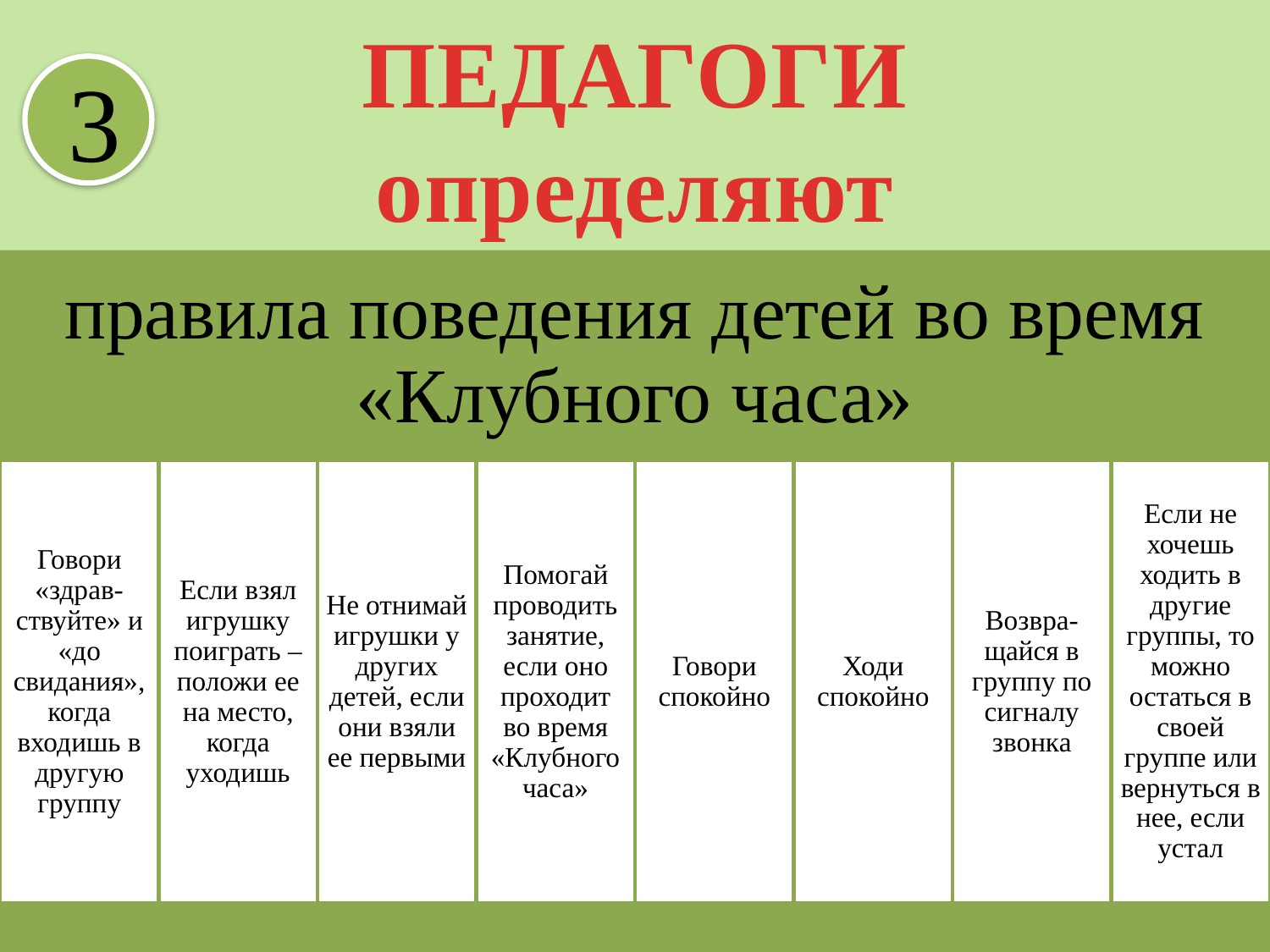

ПЕДАГОГИ
определяют
3
правила поведения детей во время «Клубного часа»
Говори «здрав-ствуйте» и «до свидания», когда входишь в другую группу
Если взял игрушку поиграть – положи ее на место, когда уходишь
Не отнимай игрушки у других детей, если они взяли ее первыми
Помогай проводить занятие, если оно проходит во время «Клубного часа»
Говори спокойно
Ходи спокойно
Возвра-щайся в группу по сигналу звонка
Если не хочешь ходить в другие группы, то можно остаться в своей группе или вернуться в нее, если устал